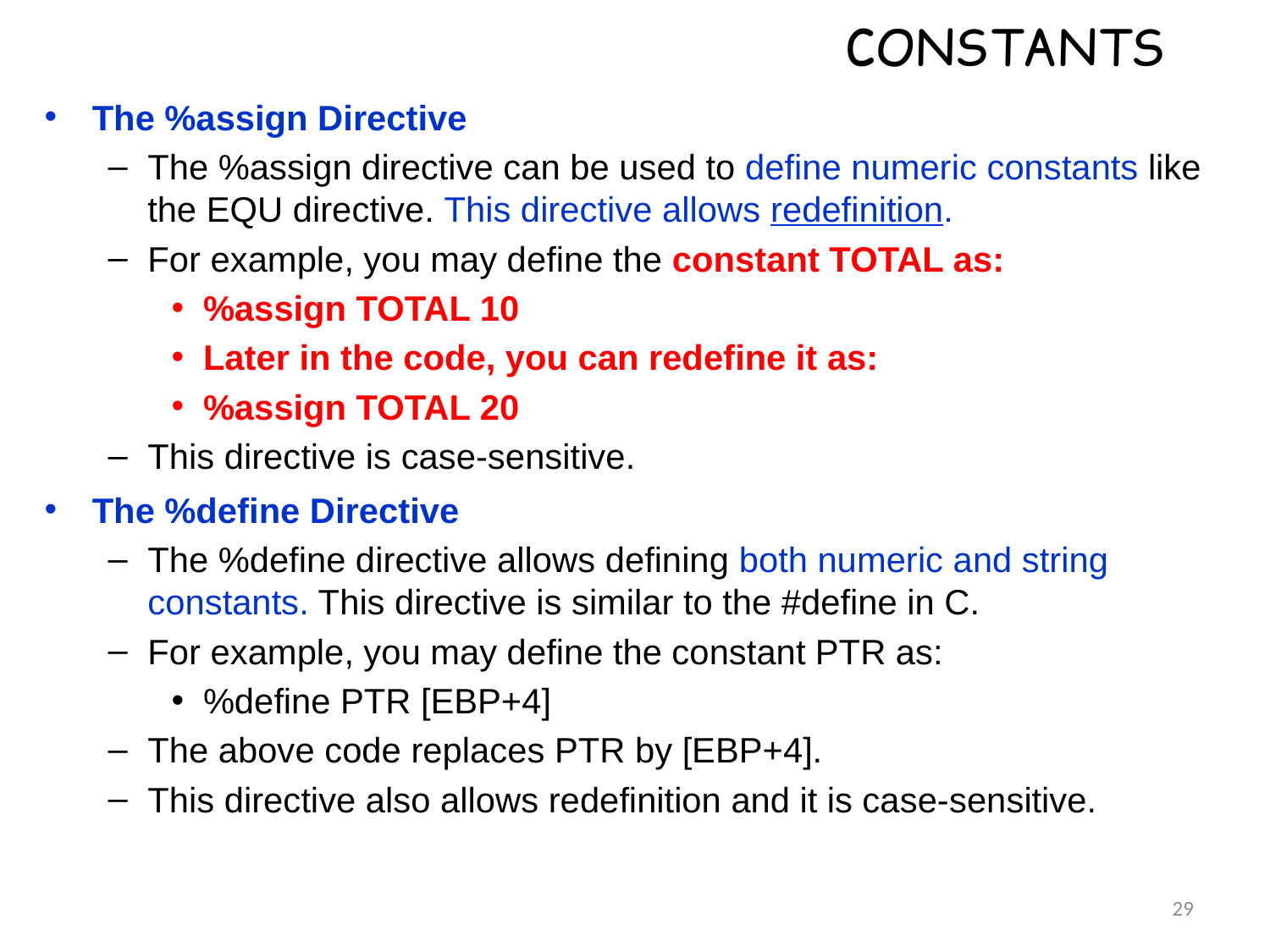

# CONSTANTS
The %assign Directive
The %assign directive can be used to define numeric constants like the EQU directive. This directive allows redefinition.
For example, you may define the constant TOTAL as:
%assign TOTAL 10
Later in the code, you can redefine it as:
%assign TOTAL 20
This directive is case-sensitive.
The %define Directive
The %define directive allows defining both numeric and string constants. This directive is similar to the #define in C.
For example, you may define the constant PTR as:
%define PTR [EBP+4]
The above code replaces PTR by [EBP+4].
This directive also allows redefinition and it is case-sensitive.
29